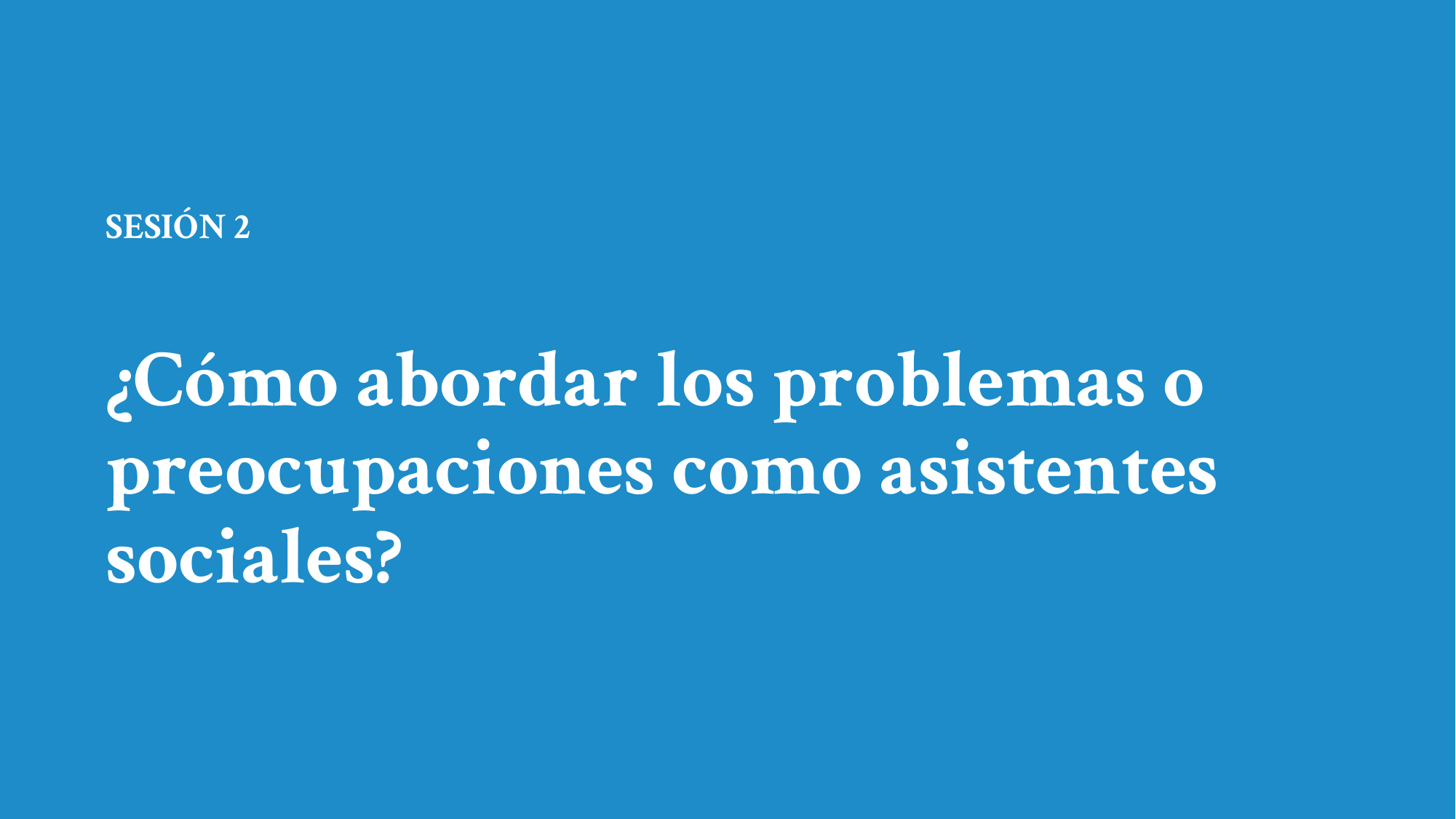

# SESIÓN 2 ¿Cómo abordar los problemas o preocupaciones como asistentes sociales?